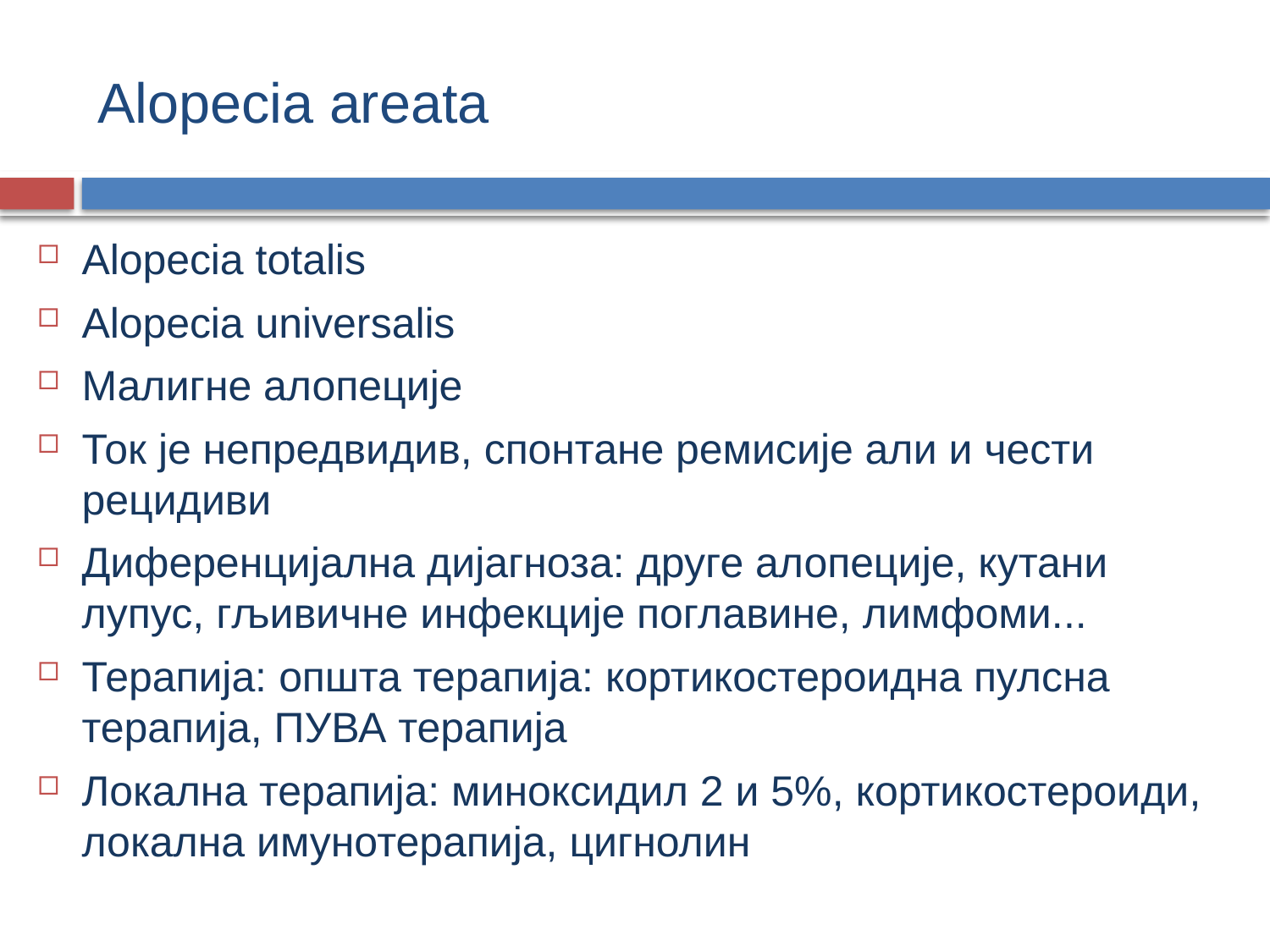

# Alopecia areata
Alopecia totalis
Alopecia universalis
Малигне алопеције
Ток је непредвидив, спонтане ремисије али и чести рецидиви
Диференцијална дијагноза: друге алопеције, кутани лупус, гљивичне инфекције поглавине, лимфоми...
Терапија: општа терапија: кортикостероидна пулсна терапија, ПУВА терапија
Локална терапија: миноксидил 2 и 5%, кортикостероиди, локална имунотерапија, цигнолин